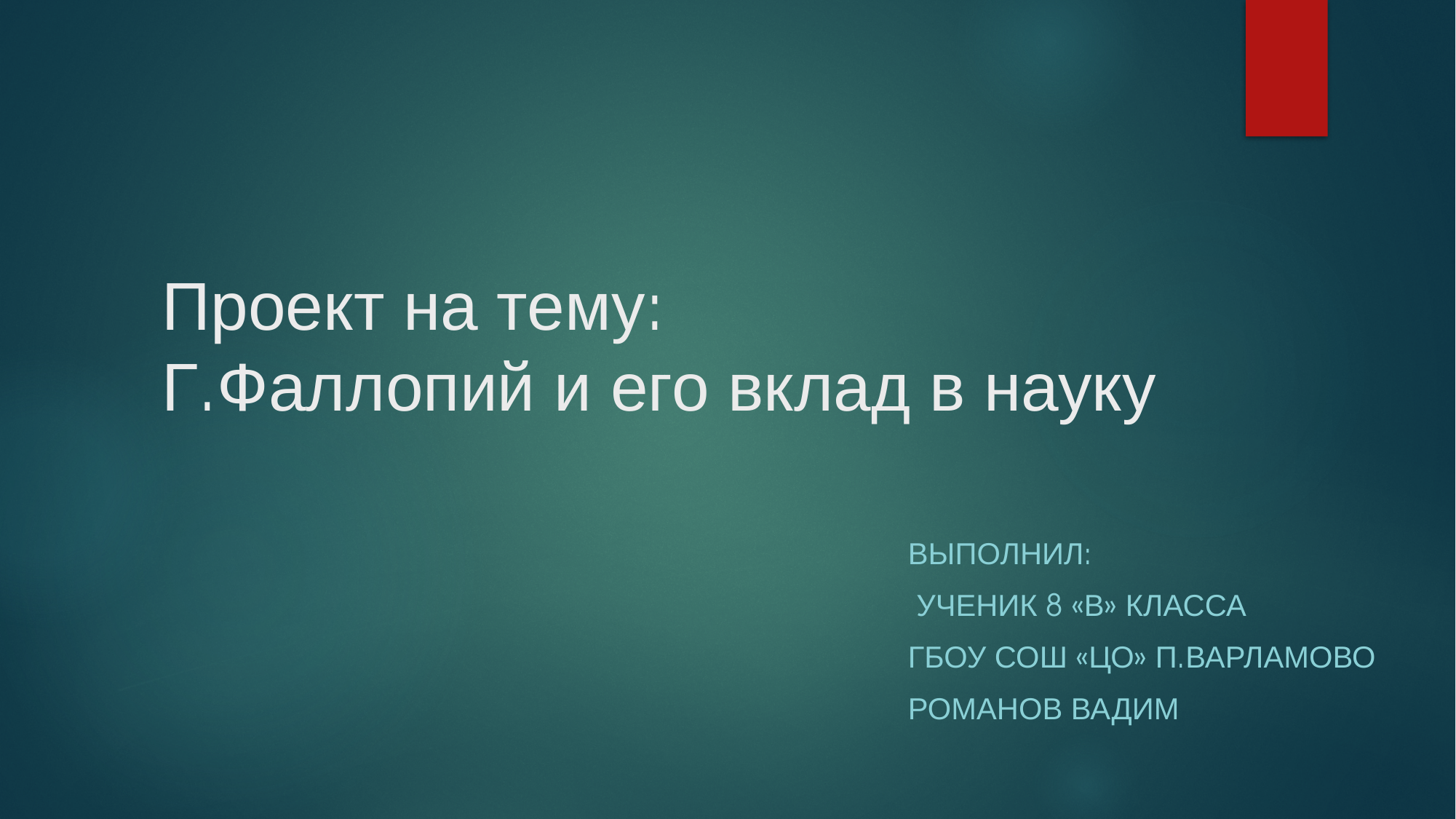

# Проект на тему: Г.Фаллопий и его вклад в науку
Выполнил:
 ученик 8 «В» КЛАССА
Гбоу сош «цо» П.ВАРЛАМОВО
Романов Вадим